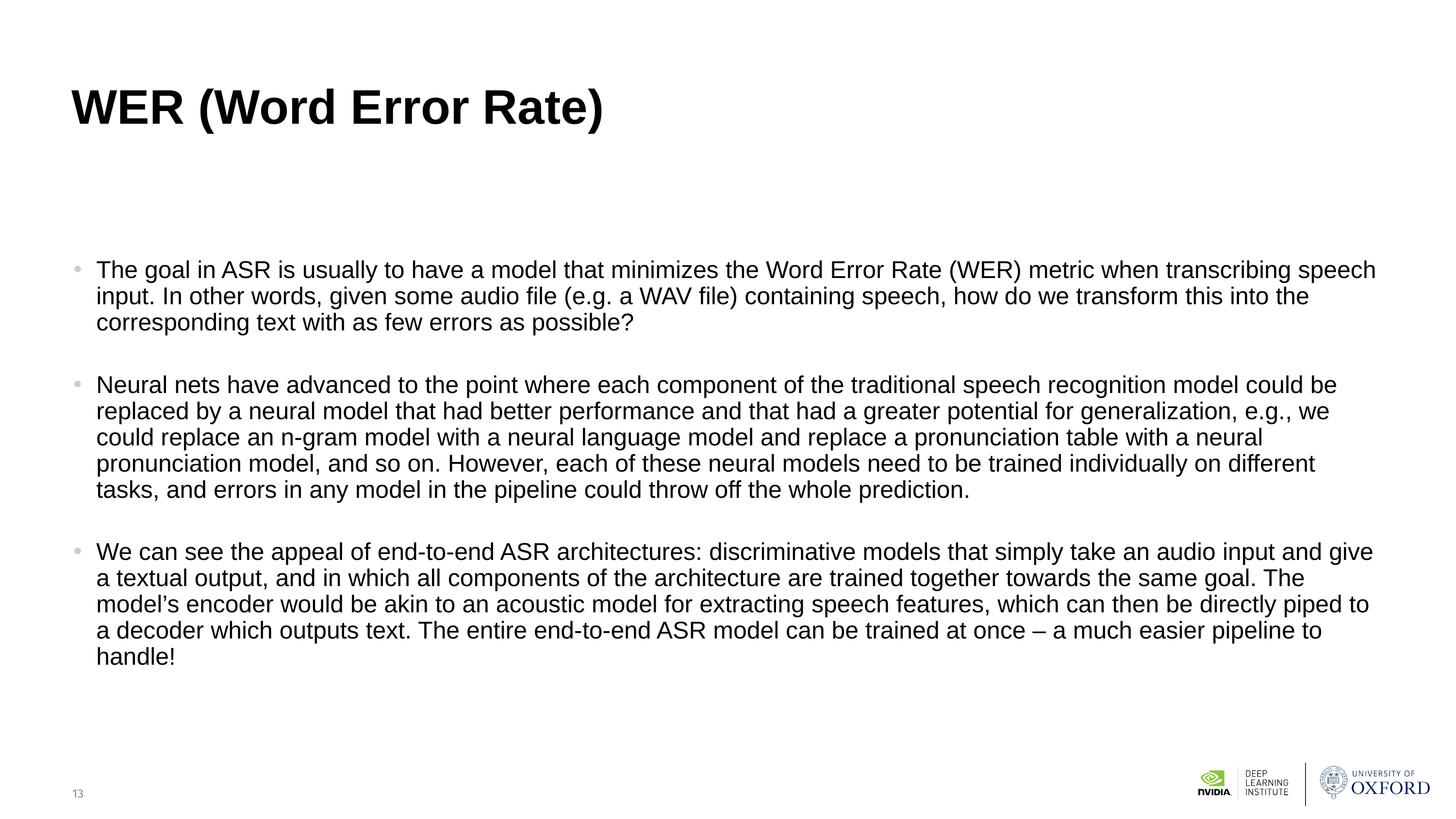

# WER (Word Error Rate)
The goal in ASR is usually to have a model that minimizes the Word Error Rate (WER) metric when transcribing speech input. In other words, given some audio file (e.g. a WAV file) containing speech, how do we transform this into the corresponding text with as few errors as possible?

Neural nets have advanced to the point where each component of the traditional speech recognition model could be replaced by a neural model that had better performance and that had a greater potential for generalization, e.g., we could replace an n-gram model with a neural language model and replace a pronunciation table with a neural pronunciation model, and so on. However, each of these neural models need to be trained individually on different tasks, and errors in any model in the pipeline could throw off the whole prediction.

We can see the appeal of end-to-end ASR architectures: discriminative models that simply take an audio input and give a textual output, and in which all components of the architecture are trained together towards the same goal. The model’s encoder would be akin to an acoustic model for extracting speech features, which can then be directly piped to a decoder which outputs text. The entire end-to-end ASR model can be trained at once – a much easier pipeline to handle!